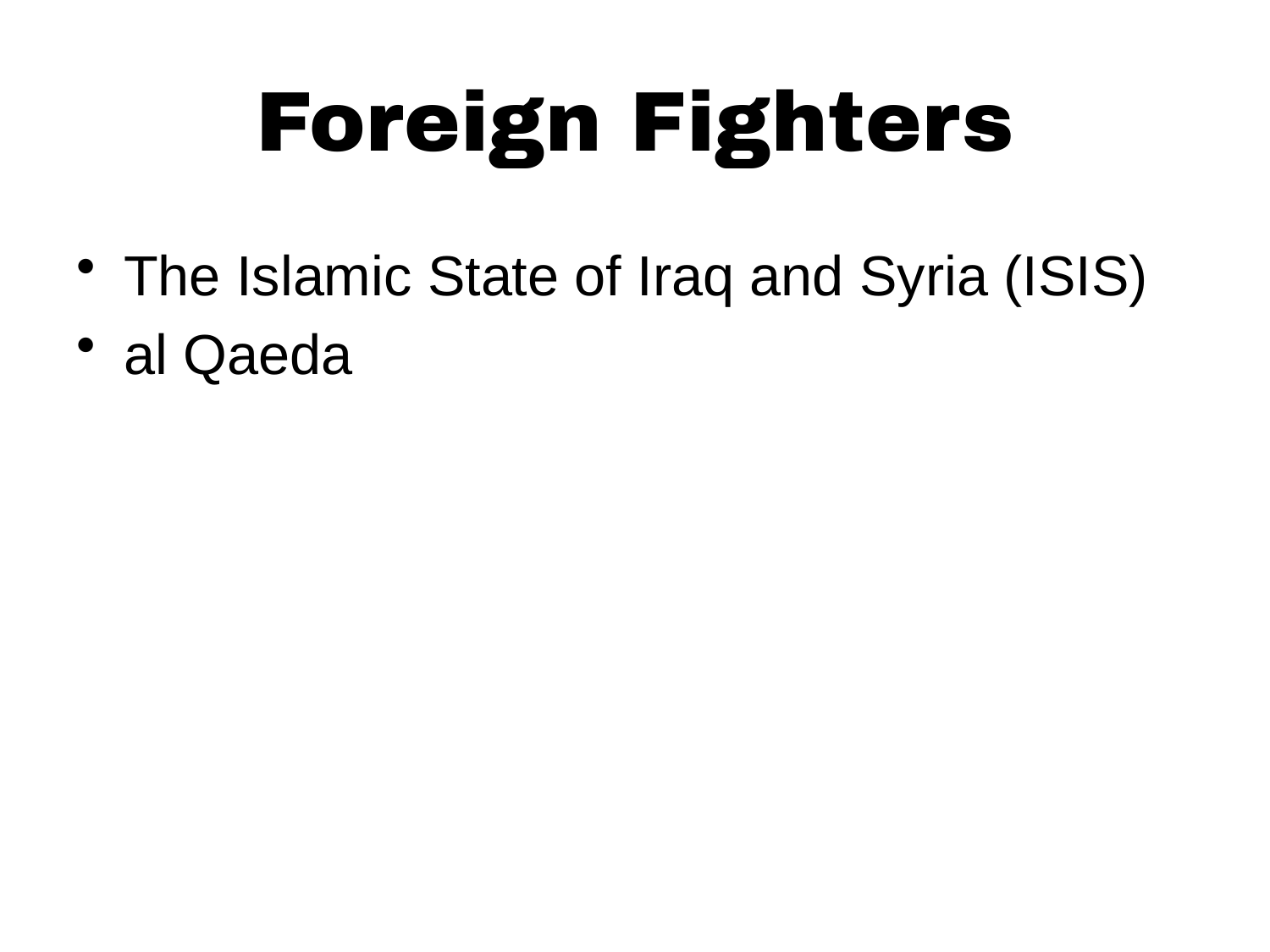

# Foreign Fighters
The Islamic State of Iraq and Syria (ISIS)
al Qaeda